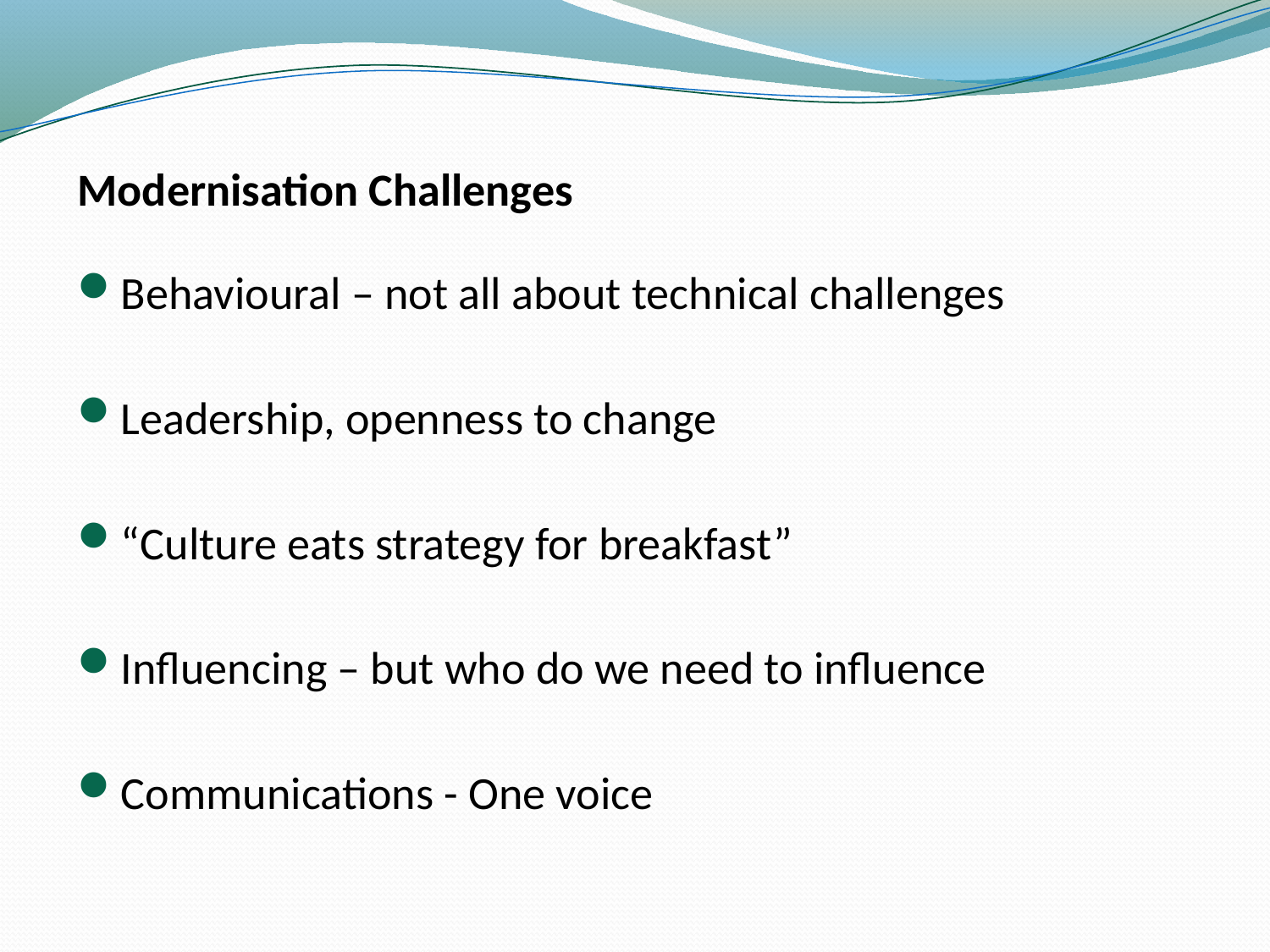

#
Modernisation Challenges
Behavioural – not all about technical challenges
Leadership, openness to change
“Culture eats strategy for breakfast”
Influencing – but who do we need to influence
Communications - One voice